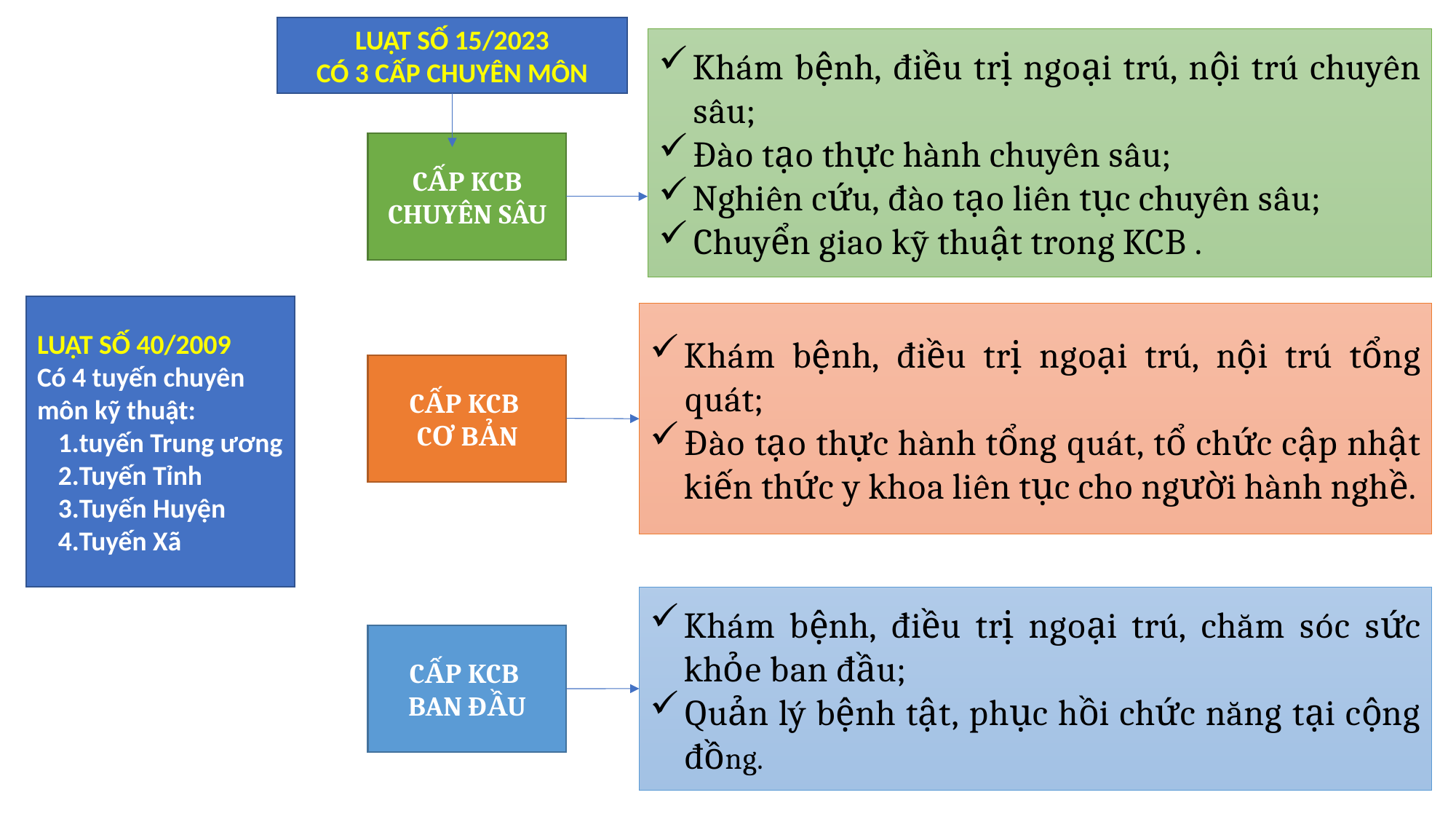

LUẬT SỐ 15/2023
CÓ 3 CẤP CHUYÊN MÔN
Khám bệnh, điều trị ngoại trú, nội trú chuyên sâu;
Đào tạo thực hành chuyên sâu;
Nghiên cứu, đào tạo liên tục chuyên sâu;
Chuyển giao kỹ thuật trong KCB .
CẤP KCB CHUYÊN SÂU
LUẬT SỐ 40/2009
Có 4 tuyến chuyên môn kỹ thuật:
tuyến Trung ương
Tuyến Tỉnh
Tuyến Huyện
Tuyến Xã
Khám bệnh, điều trị ngoại trú, nội trú tổng quát;
Đào tạo thực hành tổng quát, tổ chức cập nhật kiến thức y khoa liên tục cho người hành nghề.
CẤP KCB
CƠ BẢN
Khám bệnh, điều trị ngoại trú, chăm sóc sức khỏe ban đầu;
Quản lý bệnh tật, phục hồi chức năng tại cộng đồng.
CẤP KCB
BAN ĐẦU